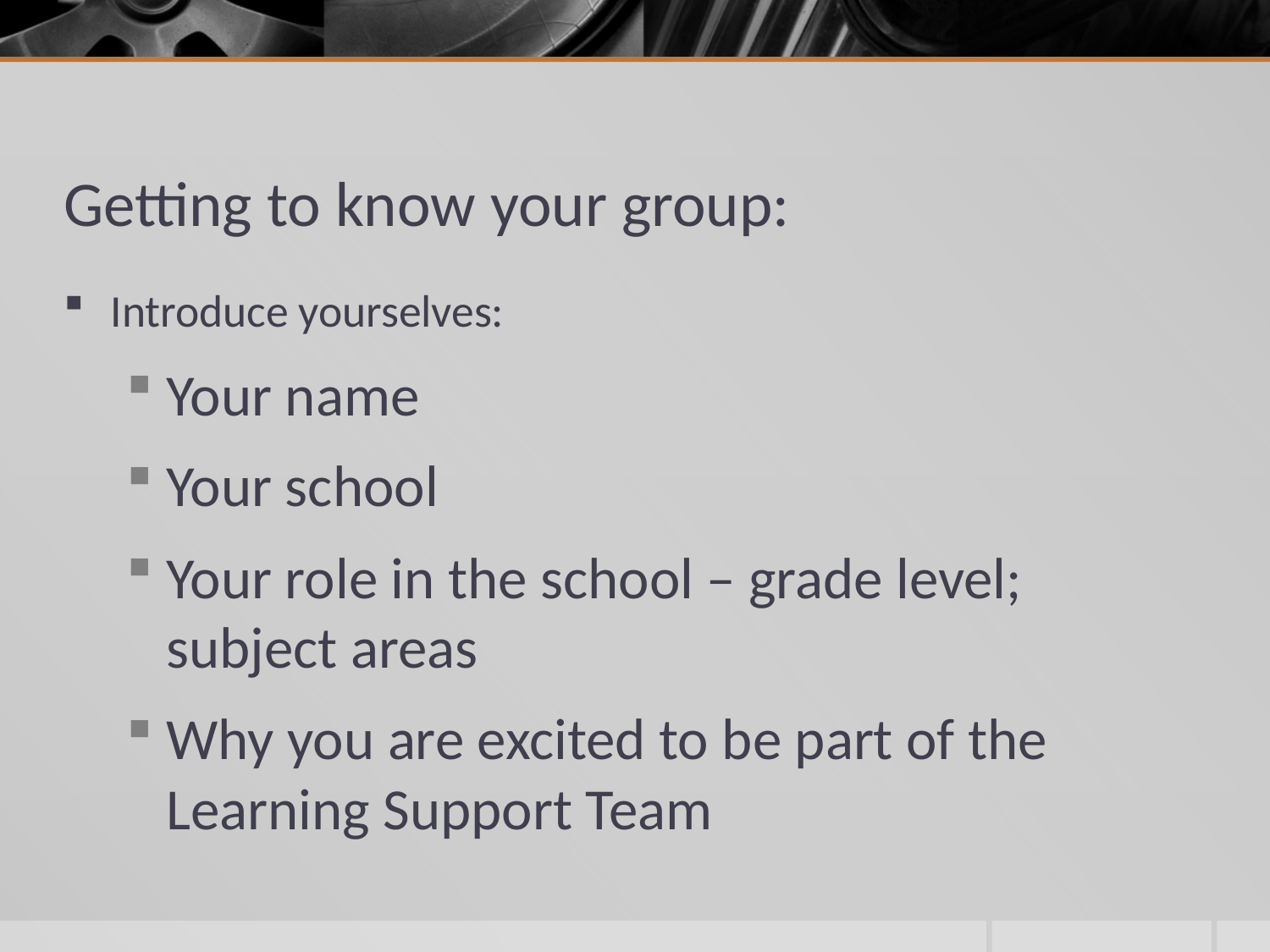

# Getting to know your group:
Introduce yourselves:
Your name
Your school
Your role in the school – grade level; subject areas
Why you are excited to be part of the Learning Support Team